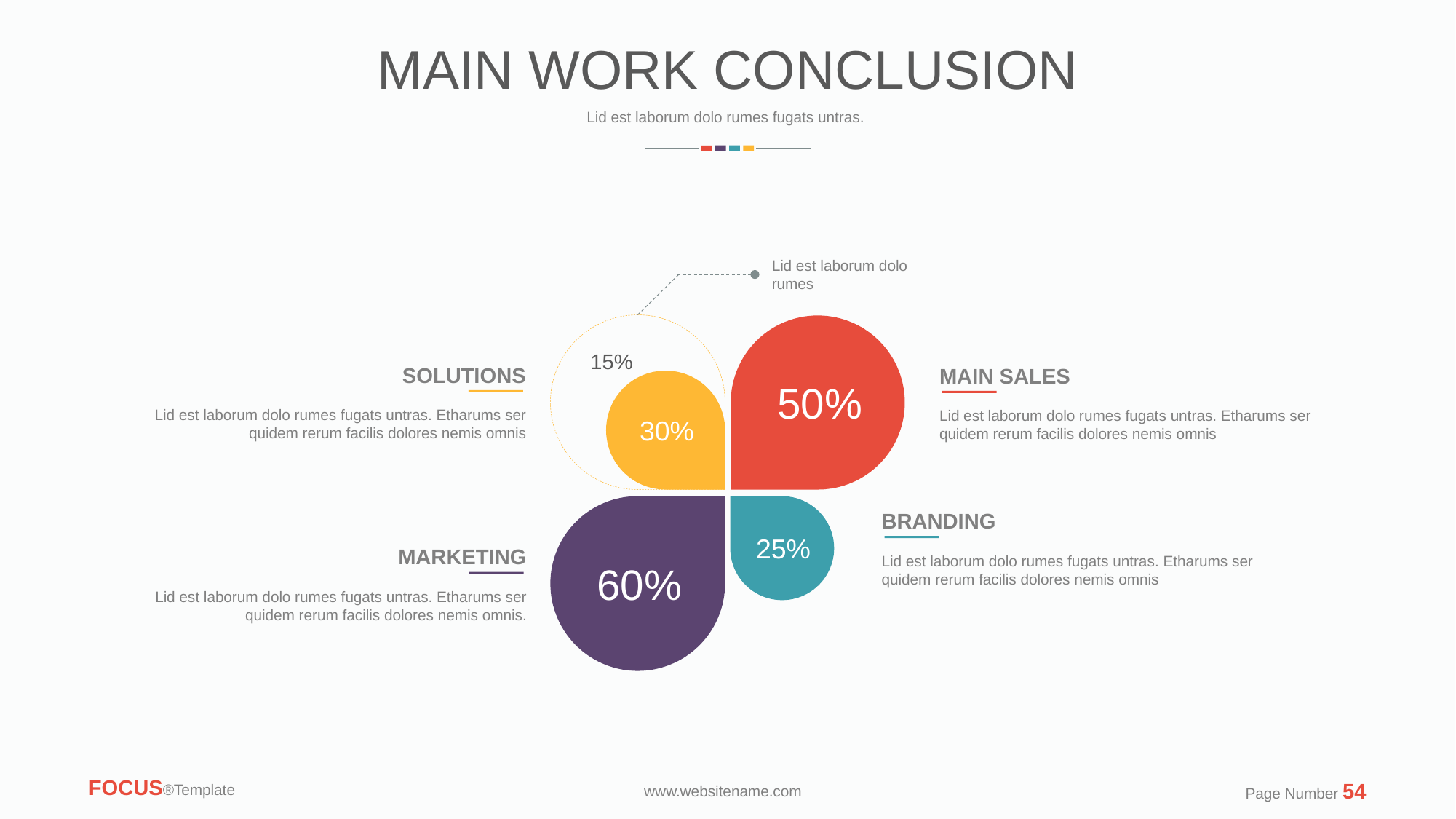

MAIN WORK CONCLUSION
Lid est laborum dolo rumes fugats untras.

Lid est laborum dolo rumes

15%
SOLUTIONS

Lid est laborum dolo rumes fugats untras. Etharums ser quidem rerum facilis dolores nemis omnis

MAIN SALES

Lid est laborum dolo rumes fugats untras. Etharums ser quidem rerum facilis dolores nemis omnis

50%
30%

BRANDING

Lid est laborum dolo rumes fugats untras. Etharums ser quidem rerum facilis dolores nemis omnis
25%

MARKETING

Lid est laborum dolo rumes fugats untras. Etharums ser quidem rerum facilis dolores nemis omnis.

60%
FOCUS®Template
Page Number 54
www.websitename.com